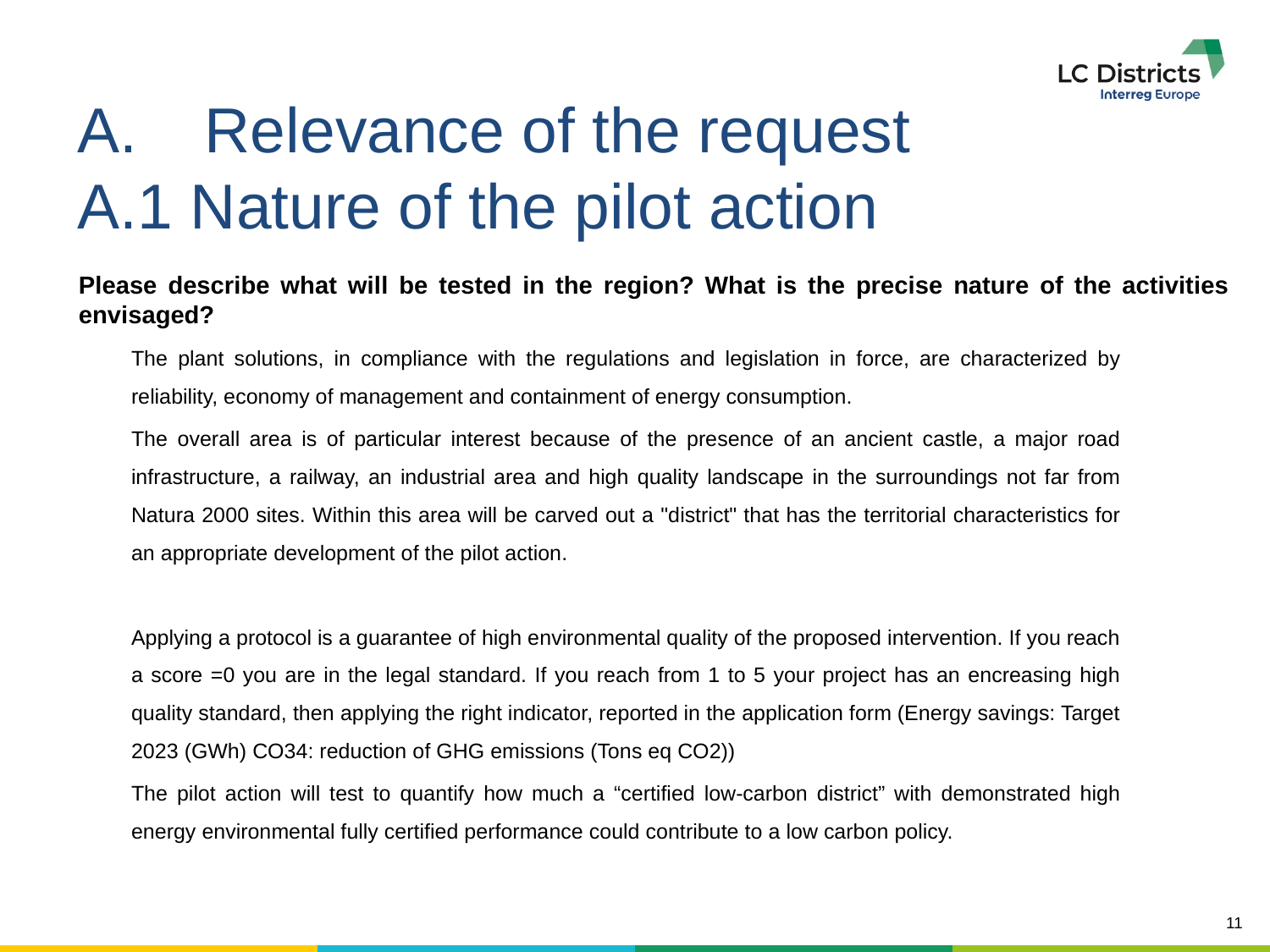

# A.	Relevance of the request A.1 Nature of the pilot action
Please describe what will be tested in the region? What is the precise nature of the activities envisaged?
The plant solutions, in compliance with the regulations and legislation in force, are characterized by reliability, economy of management and containment of energy consumption.
The overall area is of particular interest because of the presence of an ancient castle, a major road infrastructure, a railway, an industrial area and high quality landscape in the surroundings not far from Natura 2000 sites. Within this area will be carved out a "district" that has the territorial characteristics for an appropriate development of the pilot action.

Applying a protocol is a guarantee of high environmental quality of the proposed intervention. If you reach a score =0 you are in the legal standard. If you reach from 1 to 5 your project has an encreasing high quality standard, then applying the right indicator, reported in the application form (Energy savings: Target 2023 (GWh) CO34: reduction of GHG emissions (Tons eq CO2))
The pilot action will test to quantify how much a “certified low-carbon district” with demonstrated high energy environmental fully certified performance could contribute to a low carbon policy.